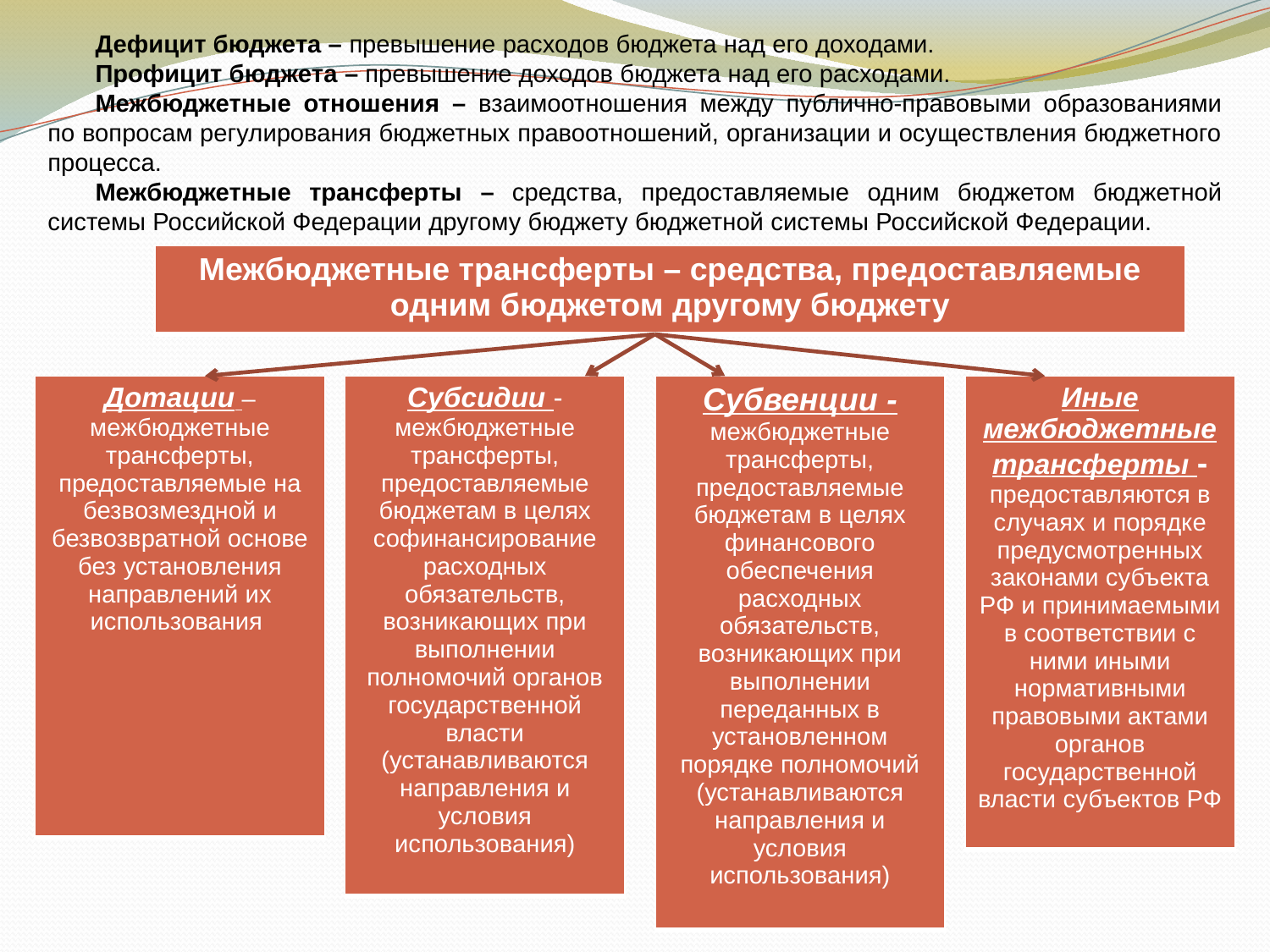

Дефицит бюджета – превышение расходов бюджета над его доходами.
Профицит бюджета – превышение доходов бюджета над его расходами.
Межбюджетные отношения – взаимоотношения между публично-правовыми образованиями по вопросам регулирования бюджетных правоотношений, организации и осуществления бюджетного процесса.
Межбюджетные трансферты – средства, предоставляемые одним бюджетом бюджетной системы Российской Федерации другому бюджету бюджетной системы Российской Федерации.

| Межбюджетные трансферты – средства, предоставляемые одним бюджетом другому бюджету |
| --- |
| Дотации – межбюджетные трансферты, предоставляемые на безвозмездной и безвозвратной основе без установления направлений их использования |
| --- |
| Субсидии - межбюджетные трансферты, предоставляемые бюджетам в целях софинансирование расходных обязательств, возникающих при выполнении полномочий органов государственной власти (устанавливаются направления и условия использования) |
| --- |
| Субвенции - межбюджетные трансферты, предоставляемые бюджетам в целях финансового обеспечения расходных обязательств, возникающих при выполнении переданных в установленном порядке полномочий (устанавливаются направления и условия использования) |
| --- |
| Иные межбюджетные трансферты - предоставляются в случаях и порядке предусмотренных законами субъекта РФ и принимаемыми в соответствии с ними иными нормативными правовыми актами органов государственной власти субъектов РФ |
| --- |